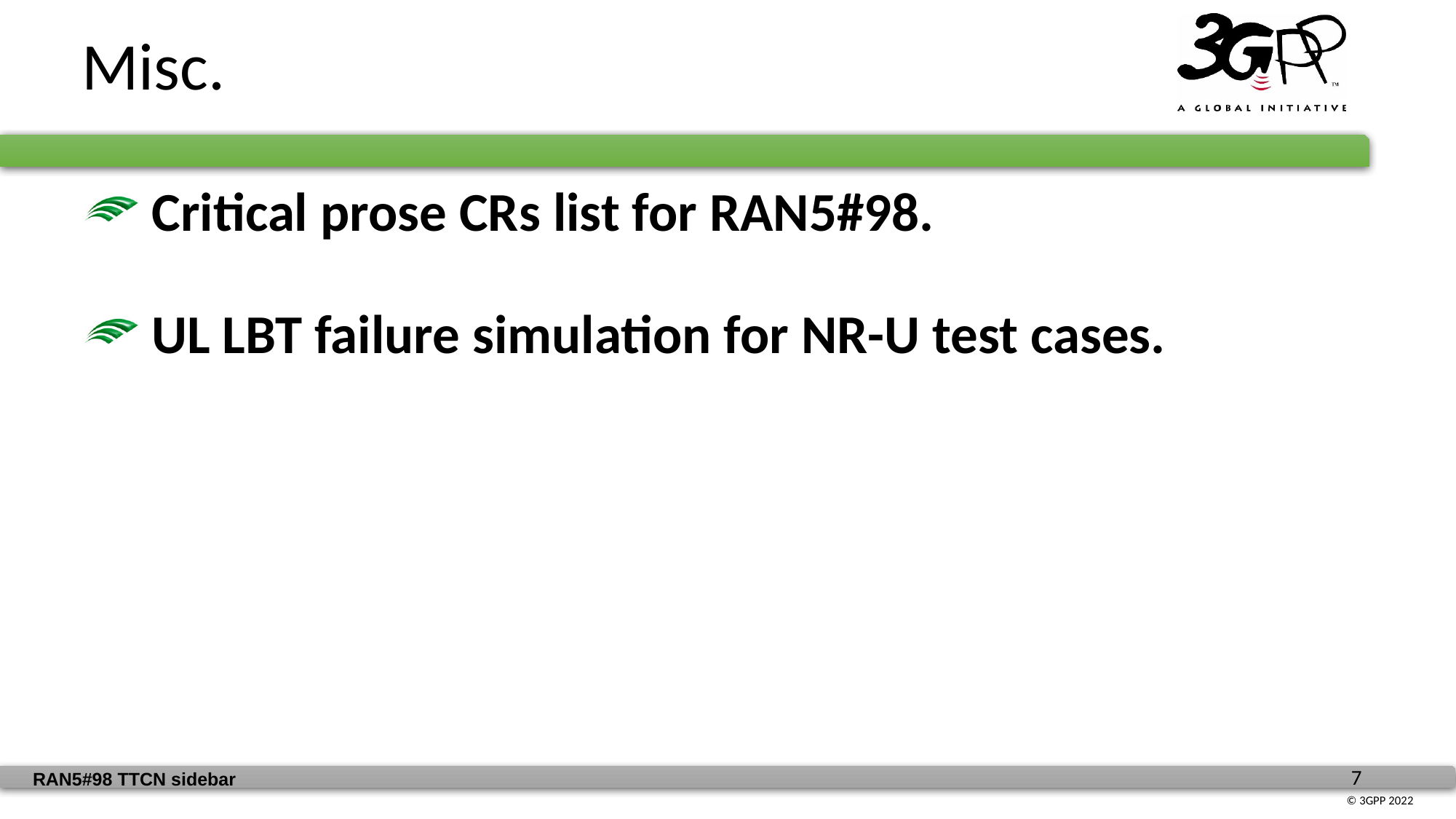

Misc.
 Critical prose CRs list for RAN5#98.

 UL LBT failure simulation for NR-U test cases.